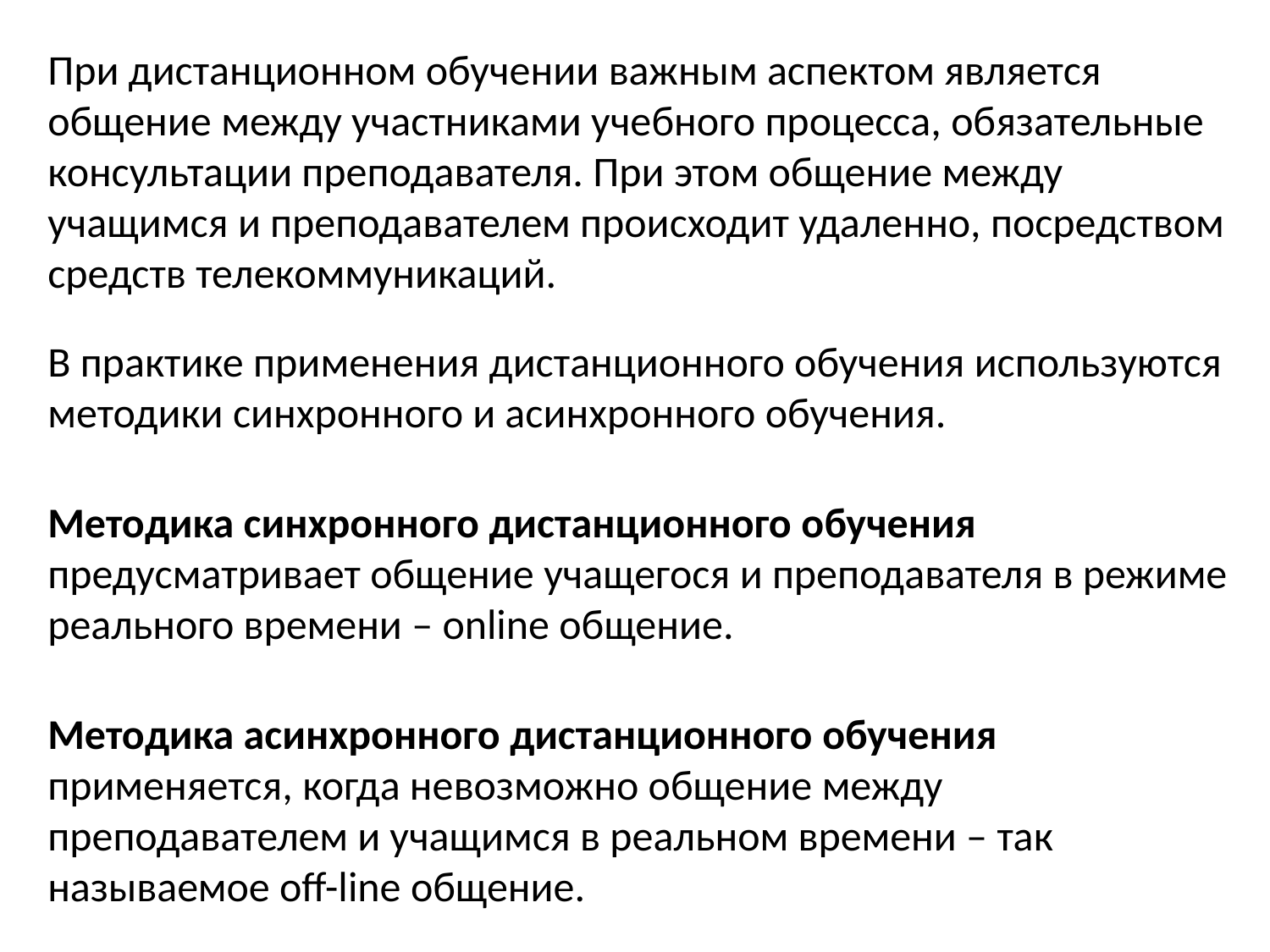

При дистанционном обучении важным аспектом является общение между участниками учебного процесса, обязательные консультации преподавателя. При этом общение между учащимся и преподавателем происходит удаленно, посредством средств телекоммуникаций.

В практике применения дистанционного обучения используются методики синхронного и асинхронного обучения.
Методика синхронного дистанционного обучения предусматривает общение учащегося и преподавателя в режиме реального времени – online общение.
Методика асинхронного дистанционного обучения применяется, когда невозможно общение между преподавателем и учащимся в реальном времени – так называемое off-line общение.